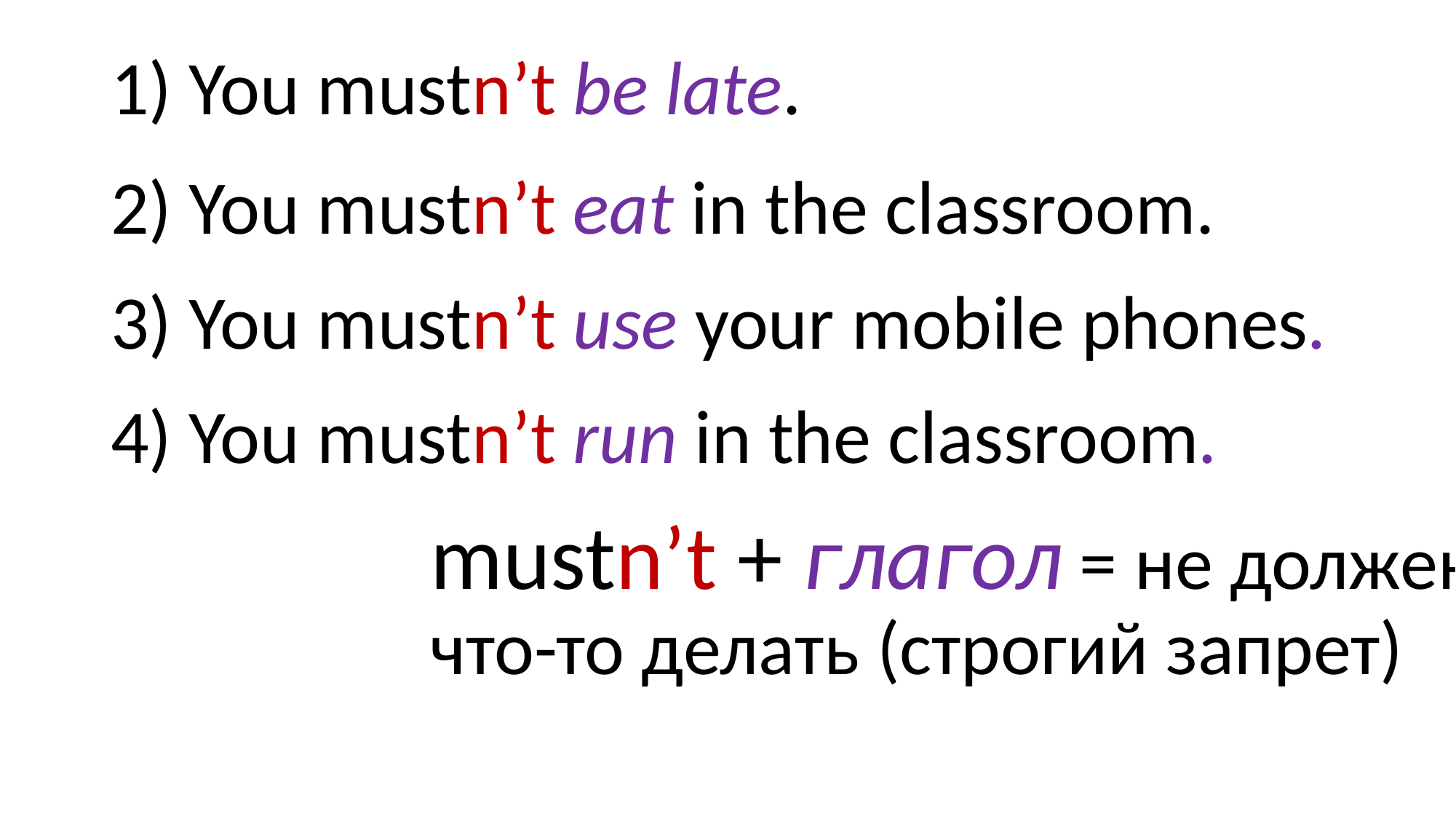

1) You mustn’t be late.
2) You mustn’t eat in the classroom.
3) You mustn’t use your mobile phones.
4) You mustn’t run in the classroom.
mustn’t + глагол = не должен что-то делать (строгий запрет)